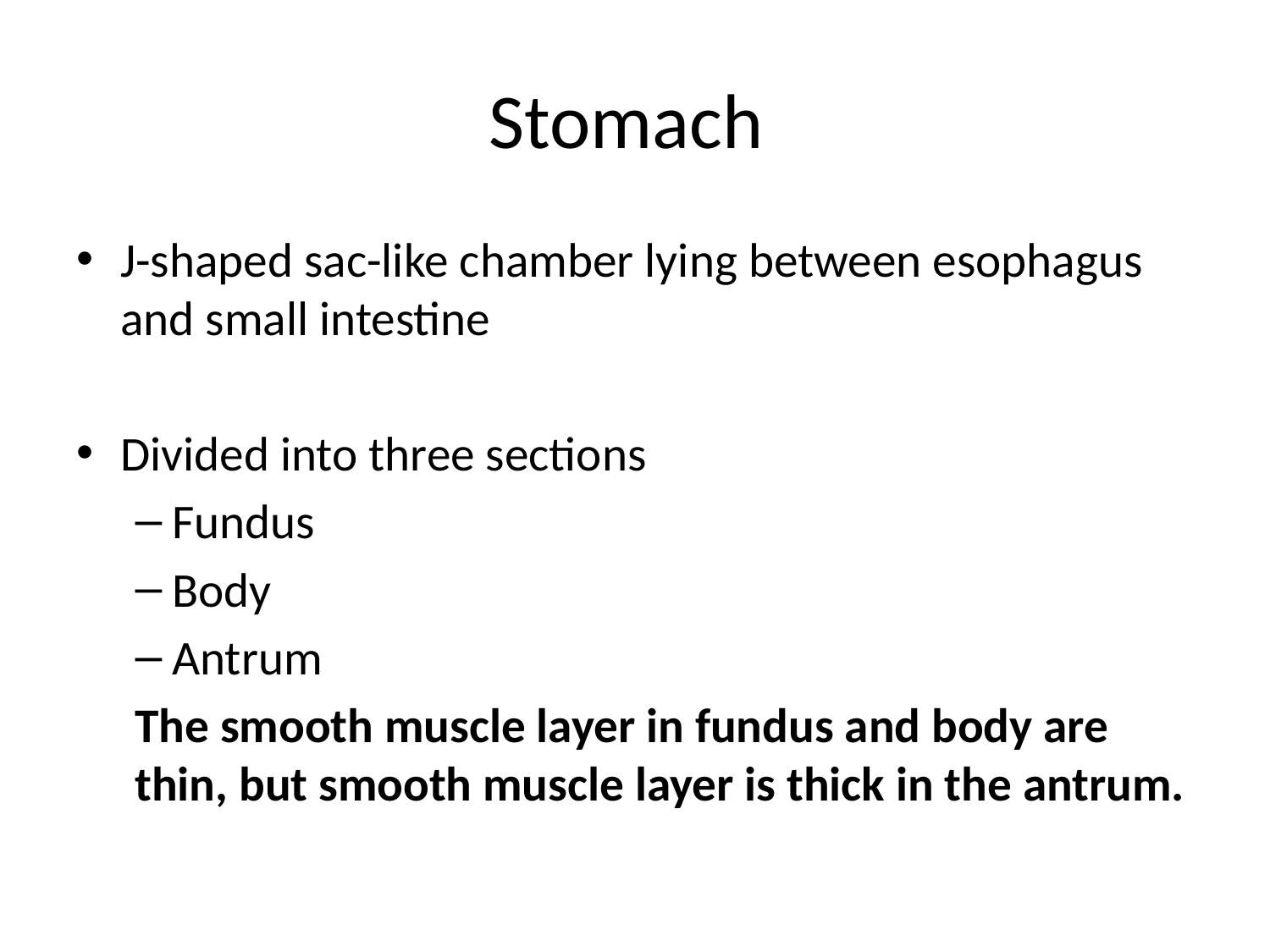

# Stomach
J-shaped sac-like chamber lying between esophagus and small intestine

Divided into three sections
Fundus
Body
Antrum
The smooth muscle layer in fundus and body are thin, but smooth muscle layer is thick in the antrum.